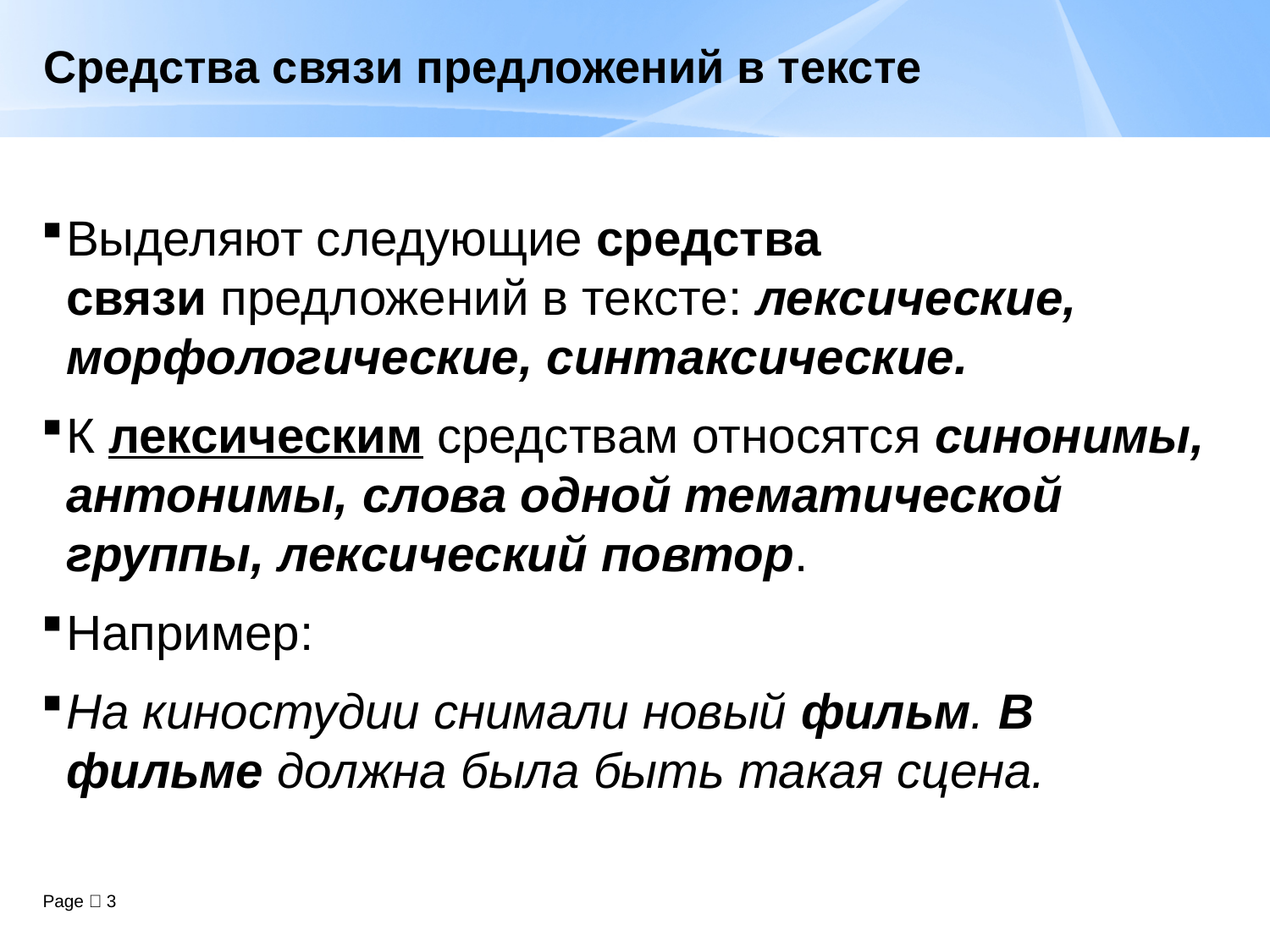

# Средства связи предложений в тексте
Выделяют следующие средства связи предложений в тексте: лексические, морфологические, синтаксические.
К лексическим средствам относятся синонимы, антонимы, слова одной тематической группы, лексический повтор.
Например:
На киностудии снимали новый фильм. В фильме должна была быть такая сцена.